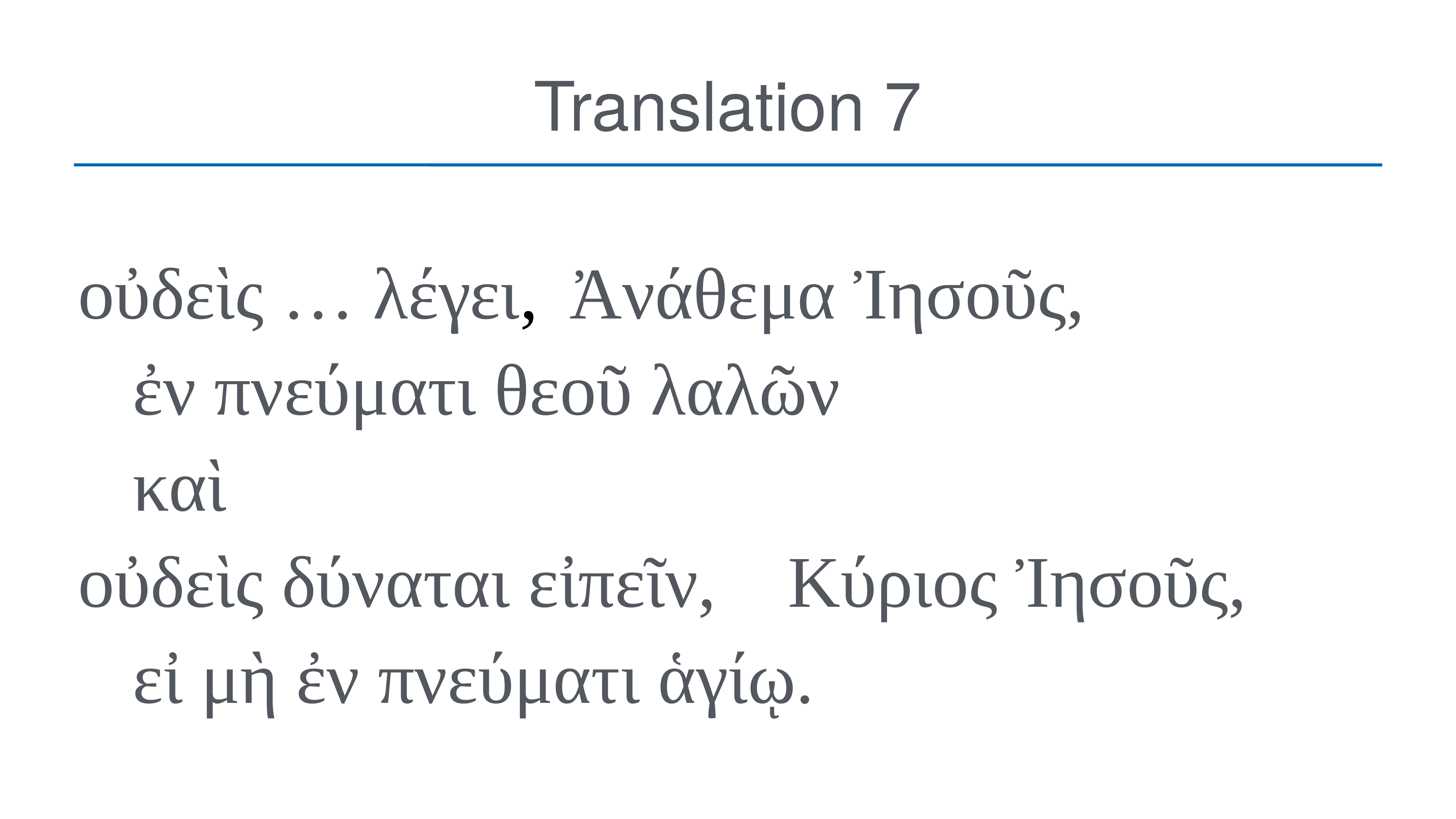

# Translation 7
οὐδεὶς … λέγει, 	Ἀνάθεμα Ἰησοῦς,
	ἐν πνεύματι θεοῦ λαλῶν
	καὶ
οὐδεὶς δύναται εἰπεῖν, 	Κύριος Ἰησοῦς,
	εἰ μὴ ἐν πνεύματι ἁγίῳ.